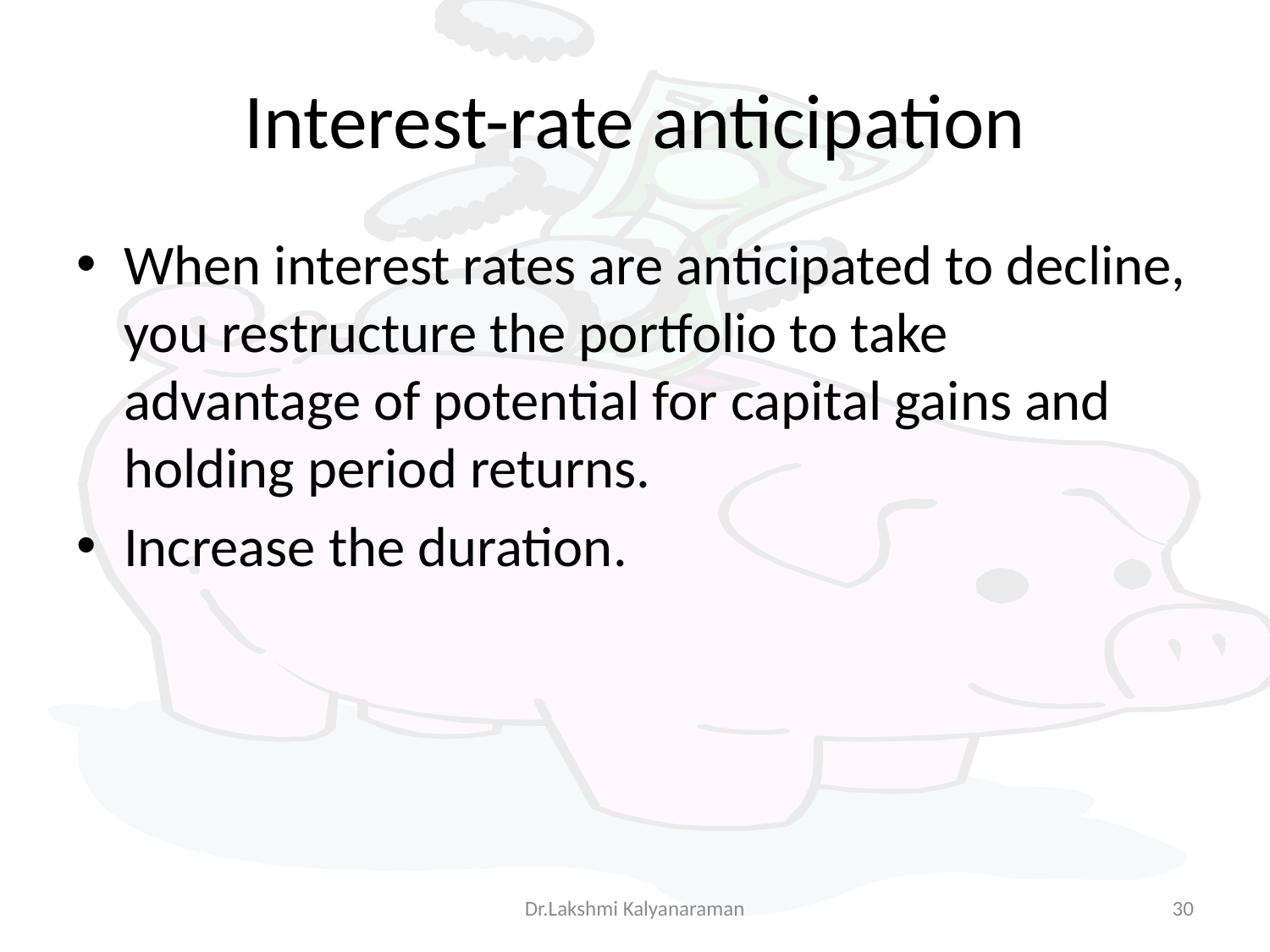

# Interest-rate anticipation
When interest rates are anticipated to decline, you restructure the portfolio to take advantage of potential for capital gains and holding period returns.
Increase the duration.
Dr.Lakshmi Kalyanaraman
30